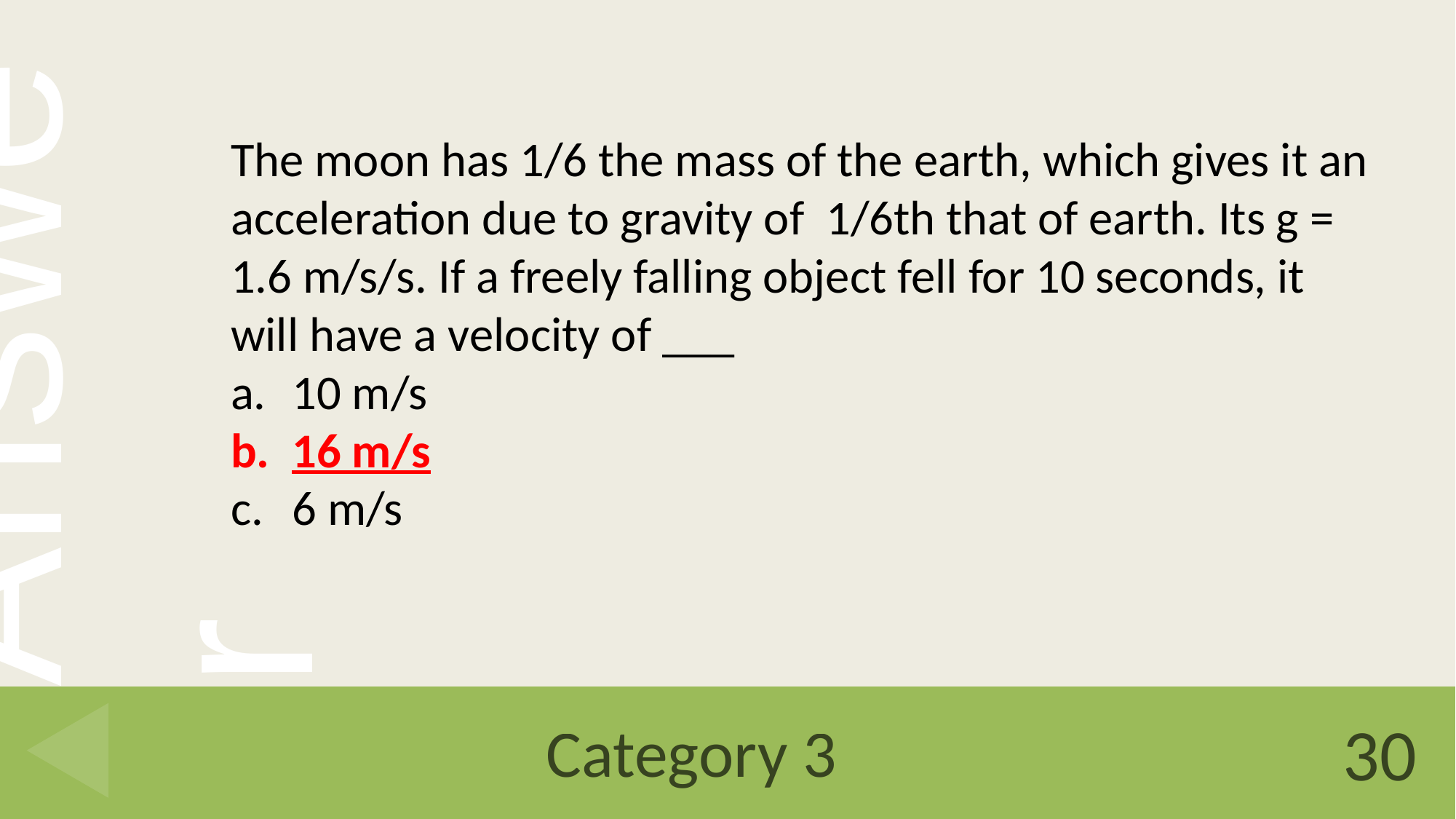

The moon has 1/6 the mass of the earth, which gives it an acceleration due to gravity of  1/6th that of earth. Its g = 1.6 m/s/s. If a freely falling object fell for 10 seconds, it will have a velocity of ___
10 m/s
16 m/s
6 m/s
# Category 3
30